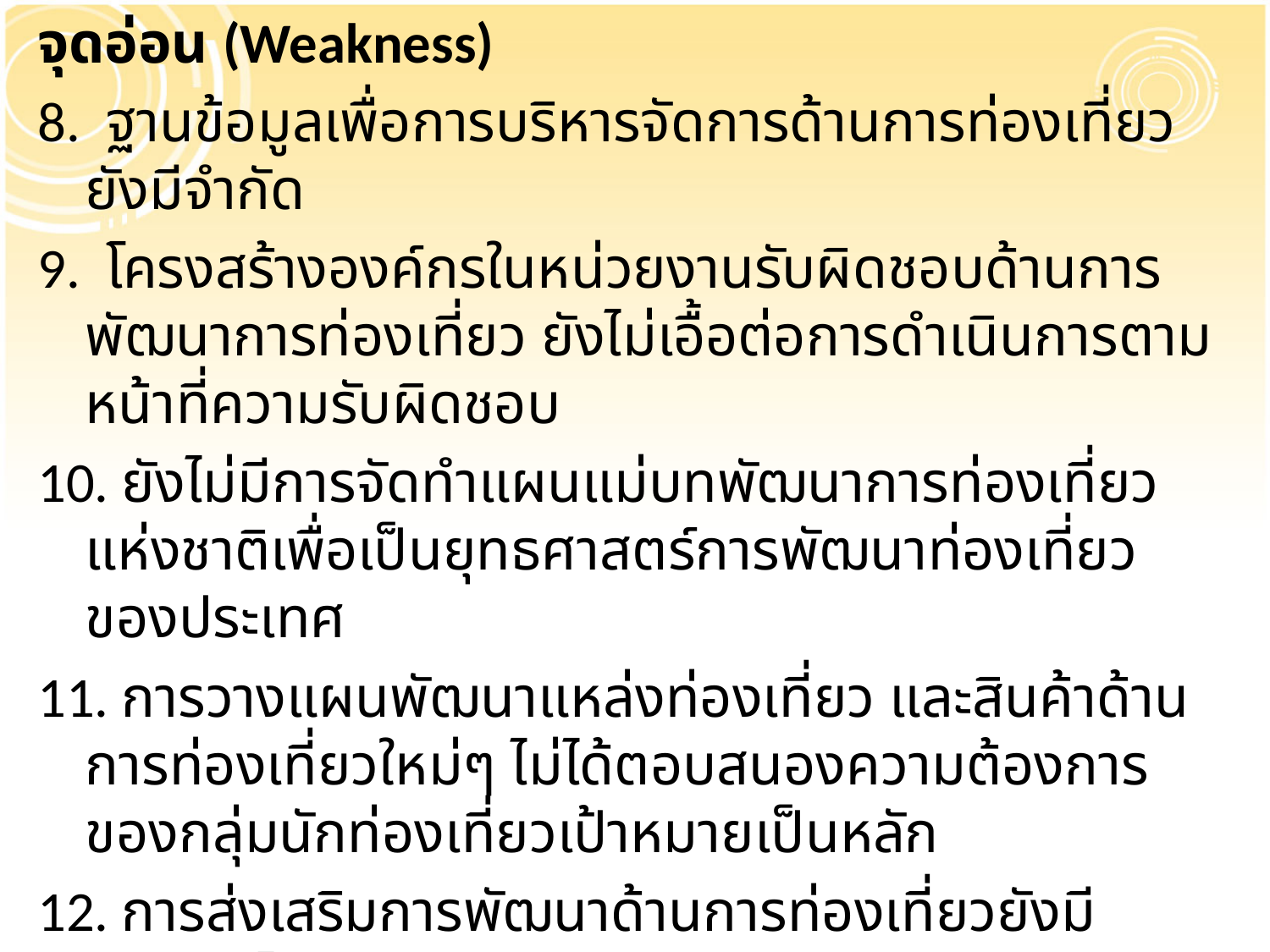

จุดอ่อน (Weakness)
8.  ฐานข้อมูลเพื่อการบริหารจัดการด้านการท่องเที่ยวยังมีจำกัด
9.  โครงสร้างองค์กรในหน่วยงานรับผิดชอบด้านการพัฒนาการท่องเที่ยว ยังไม่เอื้อต่อการดำเนินการตามหน้าที่ความรับผิดชอบ
10. ยังไม่มีการจัดทำแผนแม่บทพัฒนาการท่องเที่ยวแห่งชาติเพื่อเป็นยุทธศาสตร์การพัฒนาท่องเที่ยวของประเทศ
11. การวางแผนพัฒนาแหล่งท่องเที่ยว และสินค้าด้านการท่องเที่ยวใหม่ๆ ไม่ได้ตอบสนองความต้องการของกลุ่มนักท่องเที่ยวเป้าหมายเป็นหลัก
12. การส่งเสริมการพัฒนาด้านการท่องเที่ยวยังมีลักษณะไปตามกระแส
13. จำนวนบุคลากรของกรทรวงการท่องเที่ยวและกีฬามีจำกัด
14. การบังคับใช้กฎหมายในอุตสาหกรรมท่องเที่ยวยังไม่ชัดเจน
15. การแข่งขันภายในประเทศด้านราคาสูง เกิดการตัดราคากัน